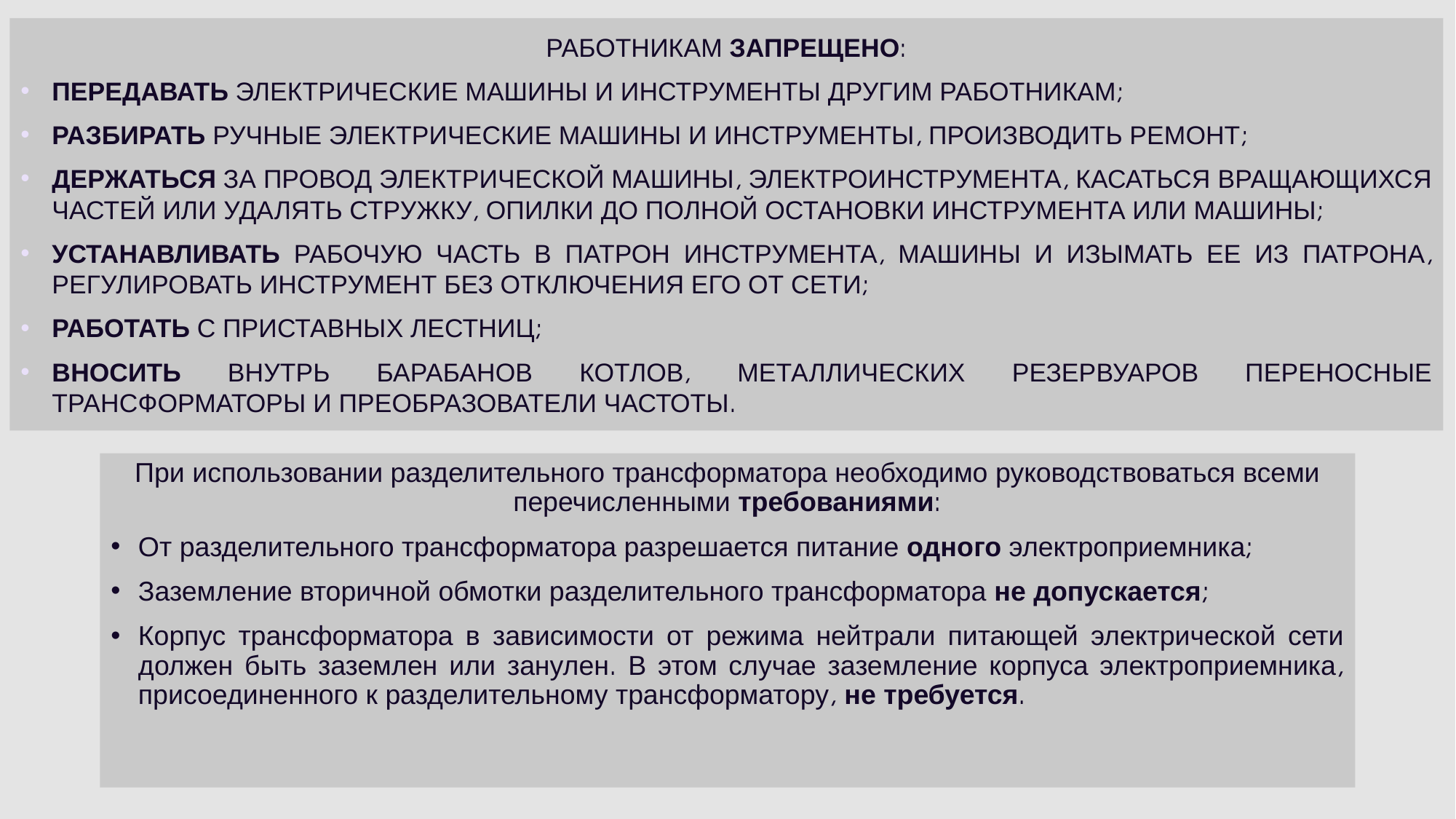

Работникам запрещено:
Передавать электрические машины и инструменты другим работникам;
Разбирать ручные электрические машины и инструменты, производить ремонт;
Держаться за провод электрической машины, электроинструмента, касаться вращающихся частей или удалять стружку, опилки до полной остановки инструмента или машины;
Устанавливать рабочую часть в патрон инструмента, машины и изымать ее из патрона, регулировать инструмент без отключения его от сети;
Работать с приставных лестниц;
Вносить внутрь барабанов котлов, металлических резервуаров переносные трансформаторы и преобразователи частоты.
При использовании разделительного трансформатора необходимо руководствоваться всеми перечисленными требованиями:
От разделительного трансформатора разрешается питание одного электроприемника;
Заземление вторичной обмотки разделительного трансформатора не допускается;
Корпус трансформатора в зависимости от режима нейтрали питающей электрической сети должен быть заземлен или занулен. В этом случае заземление корпуса электроприемника, присоединенного к разделительному трансформатору, не требуется.